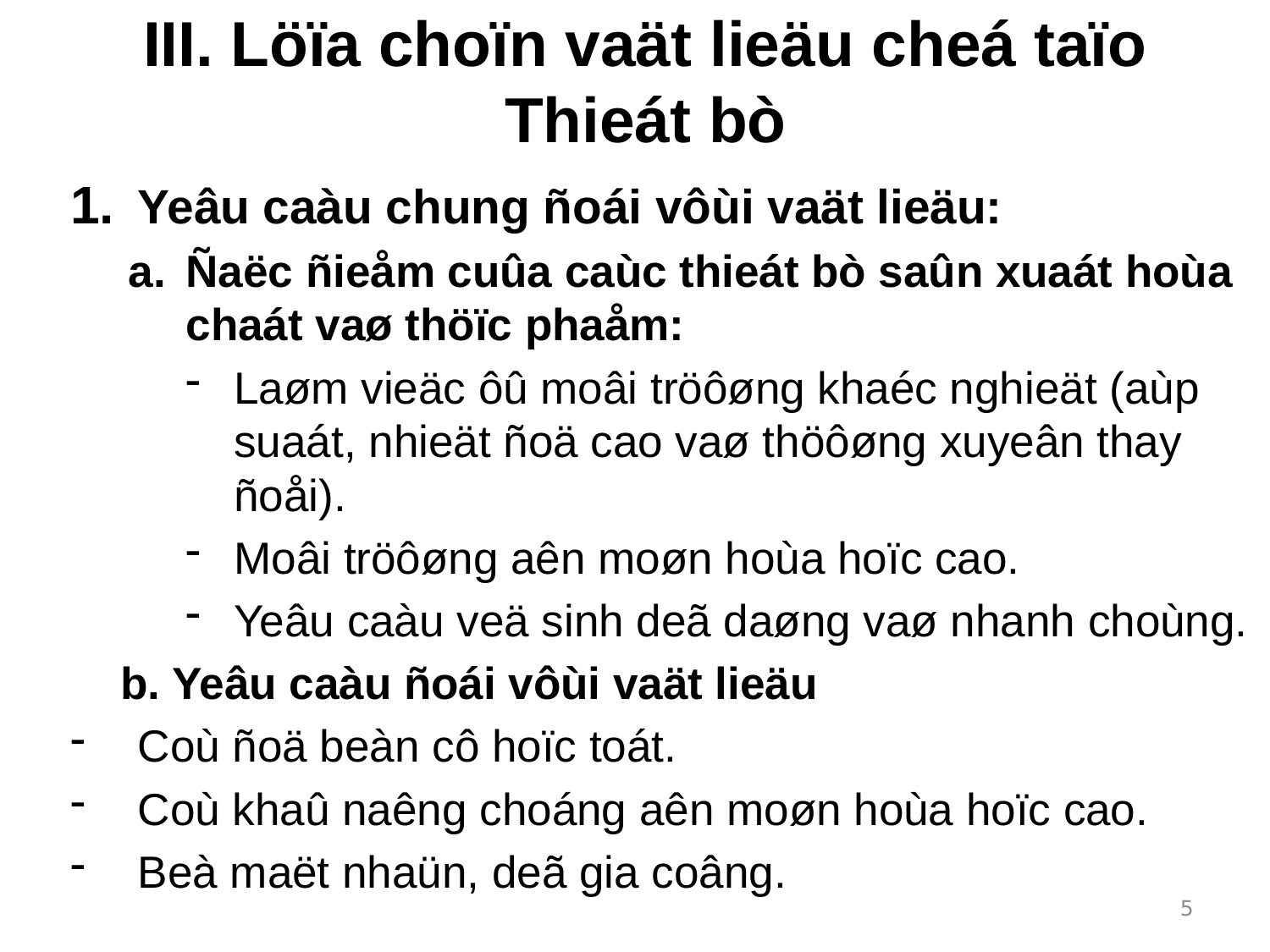

# III. Löïa choïn vaät lieäu cheá taïo Thieát bò
Yeâu caàu chung ñoái vôùi vaät lieäu:
Ñaëc ñieåm cuûa caùc thieát bò saûn xuaát hoùa chaát vaø thöïc phaåm:
Laøm vieäc ôû moâi tröôøng khaéc nghieät (aùp suaát, nhieät ñoä cao vaø thöôøng xuyeân thay ñoåi).
Moâi tröôøng aên moøn hoùa hoïc cao.
Yeâu caàu veä sinh deã daøng vaø nhanh choùng.
b. Yeâu caàu ñoái vôùi vaät lieäu
Coù ñoä beàn cô hoïc toát.
Coù khaû naêng choáng aên moøn hoùa hoïc cao.
Beà maët nhaün, deã gia coâng.

5